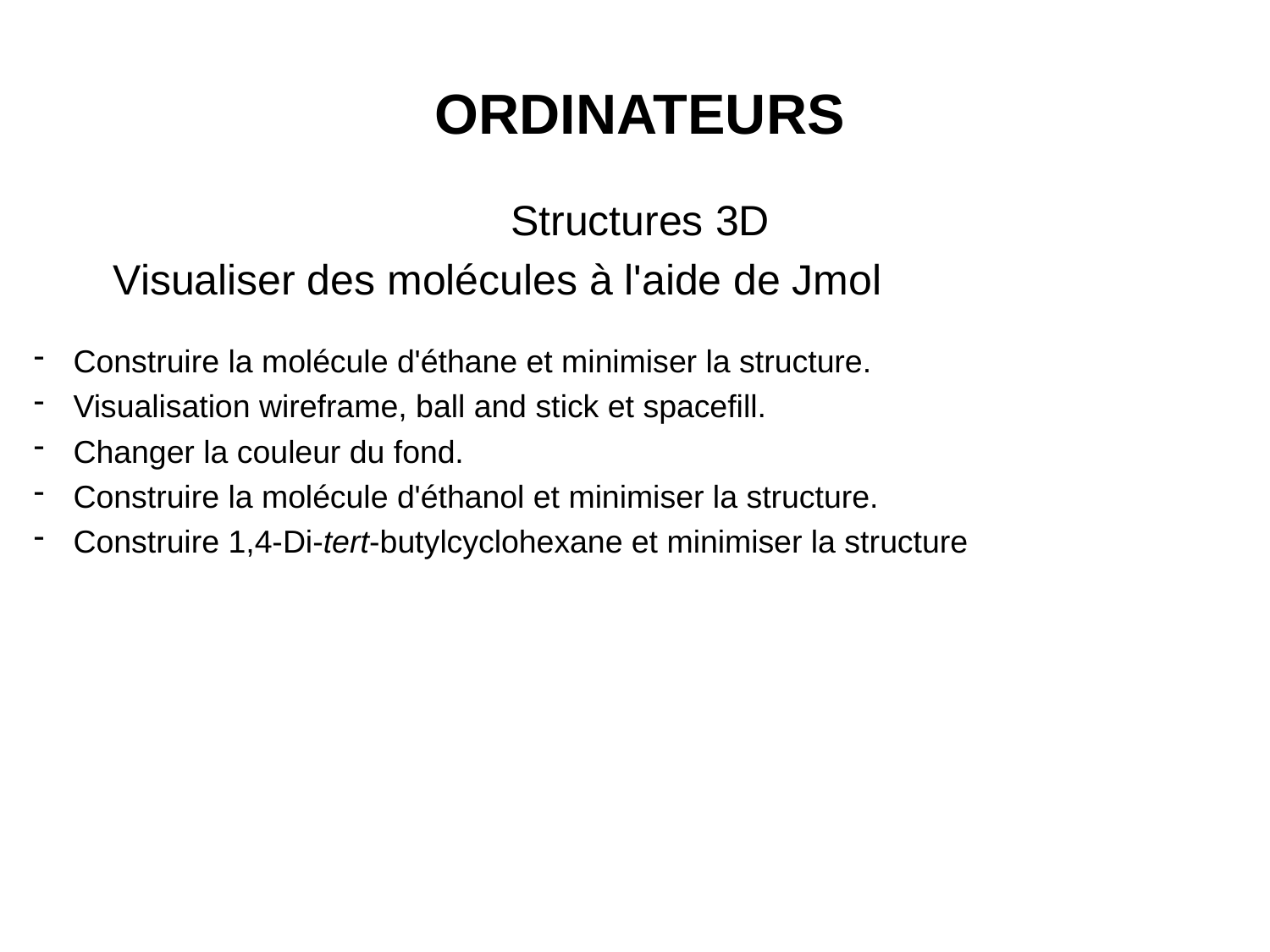

# ORDINATEURS
Structures 3D
Visualiser des molécules à l'aide de Jmol
Construire la molécule d'éthane et minimiser la structure.
Visualisation wireframe, ball and stick et spacefill.
Changer la couleur du fond.
Construire la molécule d'éthanol et minimiser la structure.
Construire 1,4-Di-tert-butylcyclohexane et minimiser la structure